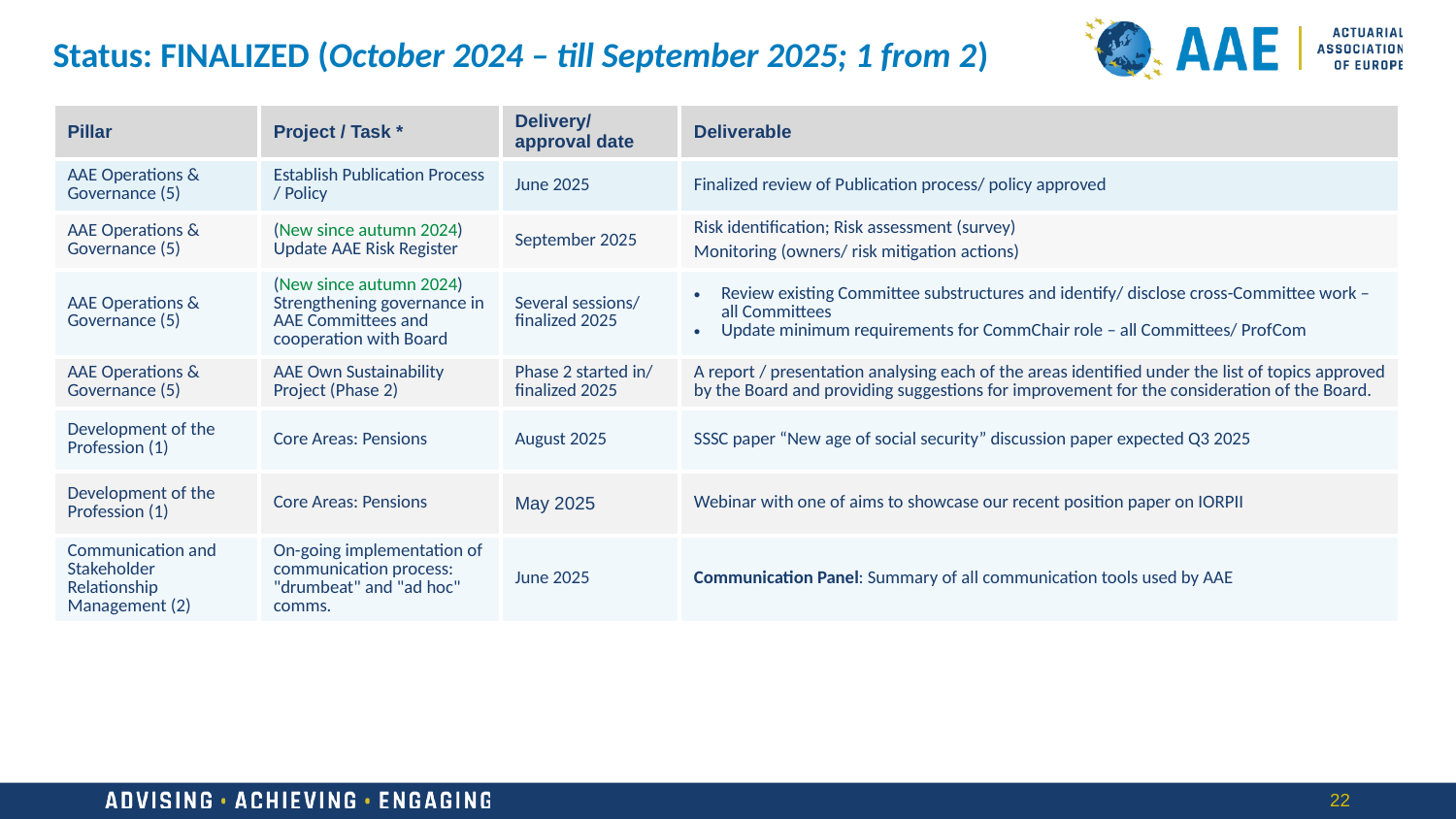

Status: FINALIZED (October 2024 – till September 2025; 1 from 2)
| Pillar | Project / Task \* | Delivery/ approval date | Deliverable |
| --- | --- | --- | --- |
| AAE Operations & Governance (5) | Establish Publication Process / Policy | June 2025 | Finalized review of Publication process/ policy approved |
| AAE Operations & Governance (5) | (New since autumn 2024) Update AAE Risk Register | September 2025 | Risk identification; Risk assessment (survey) Monitoring (owners/ risk mitigation actions) |
| AAE Operations & Governance (5) | (New since autumn 2024) Strengthening governance in AAE Committees and cooperation with Board | Several sessions/ finalized 2025 | Review existing Committee substructures and identify/ disclose cross-Committee work – all Committees Update minimum requirements for CommChair role – all Committees/ ProfCom |
| AAE Operations & Governance (5) | AAE Own Sustainability Project (Phase 2) | Phase 2 started in/ finalized 2025 | A report / presentation analysing each of the areas identified under the list of topics approved by the Board and providing suggestions for improvement for the consideration of the Board. |
| Development of the Profession (1) | Core Areas: Pensions | August 2025 | SSSC paper “New age of social security” discussion paper expected Q3 2025 |
| Development of the Profession (1) | Core Areas: Pensions | May 2025 | Webinar with one of aims to showcase our recent position paper on IORPII |
| Communication and Stakeholder Relationship Management (2) | On-going implementation of communication process: "drumbeat" and "ad hoc" comms. | June 2025 | Communication Panel: Summary of all communication tools used by AAE |

Board
Committee Chairs
Comm. Panel
Stephanos
Secretariat
Siegbert
EduC/ CPD AI WG
EduC
ProfC/ AI-DS WG
ProfC
RMC/ SCrR WG
RMC
Pensions Com./ IORPII TF
Pensions Com.
Insurance Com.
Insurance/ SII WG
22